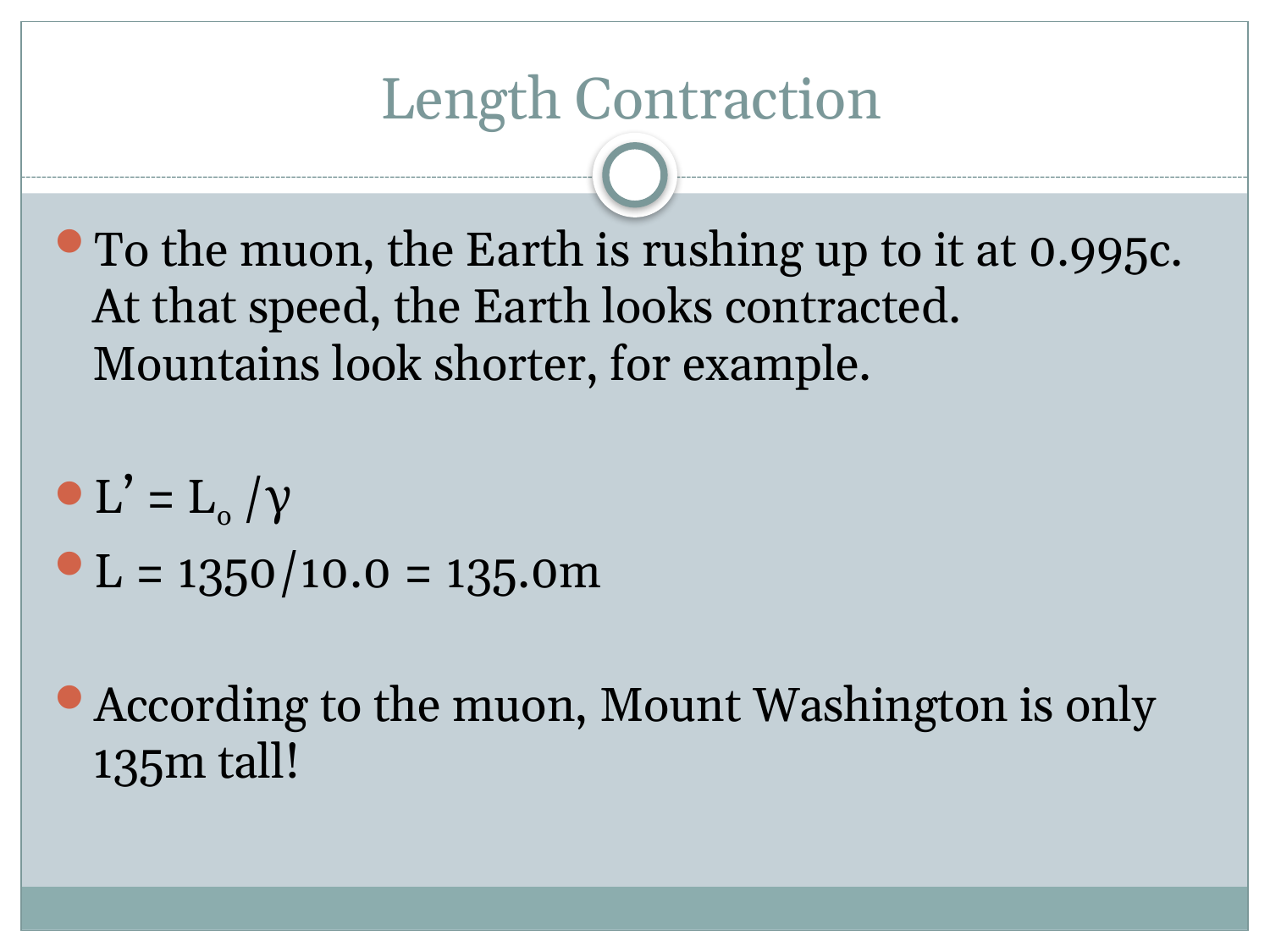

# Length Contraction
To the muon, the Earth is rushing up to it at 0.995c.  At that speed, the Earth looks contracted.  Mountains look shorter, for example.

L’ = Lo /γ
L = 1350/10.0 = 135.0m

According to the muon, Mount Washington is only 135m tall!